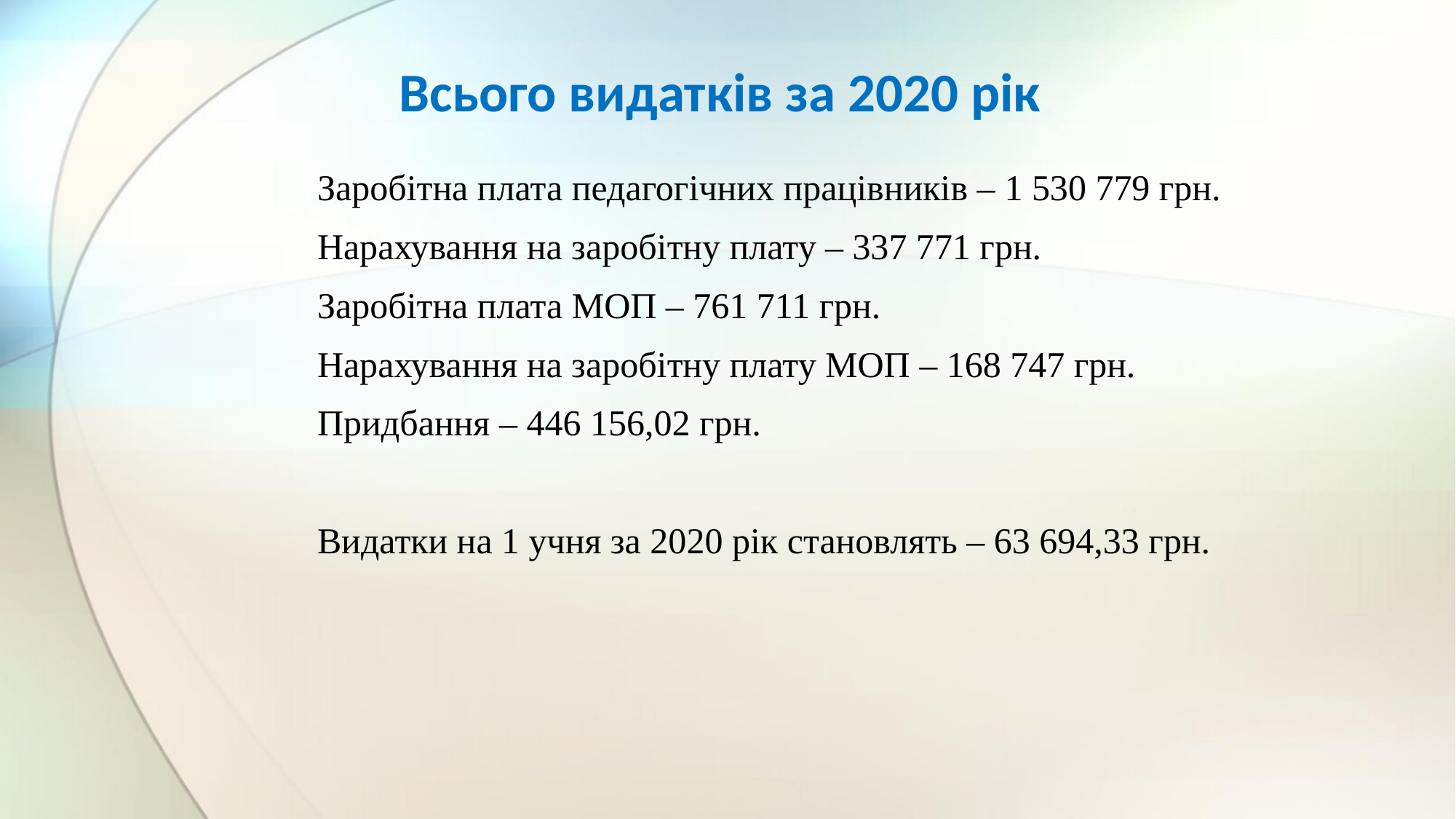

Всього видатків за 2020 рік
Заробітна плата педагогічних працівників – 1 530 779 грн.
Нарахування на заробітну плату – 337 771 грн.
Заробітна плата МОП – 761 711 грн.
Нарахування на заробітну плату МОП – 168 747 грн.
Придбання – 446 156,02 грн.

Видатки на 1 учня за 2020 рік становлять – 63 694,33 грн.